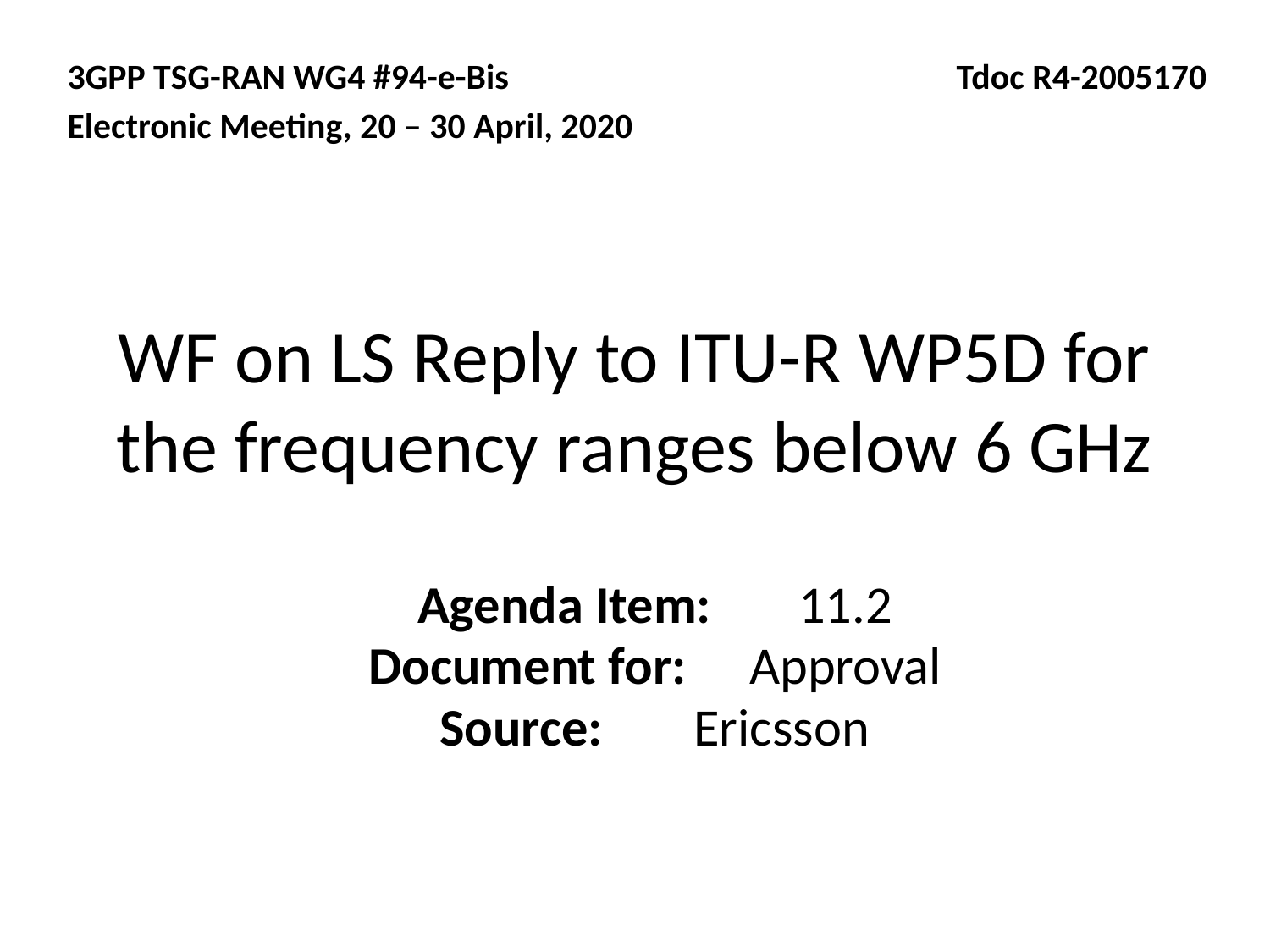

3GPP TSG-RAN WG4 #94-e-Bis				Tdoc R4-2005170
Electronic Meeting, 20 – 30 April, 2020
# WF on LS Reply to ITU-R WP5D for the frequency ranges below 6 GHz
Agenda Item:	11.2
Document for:	Approval
Source: 	Ericsson